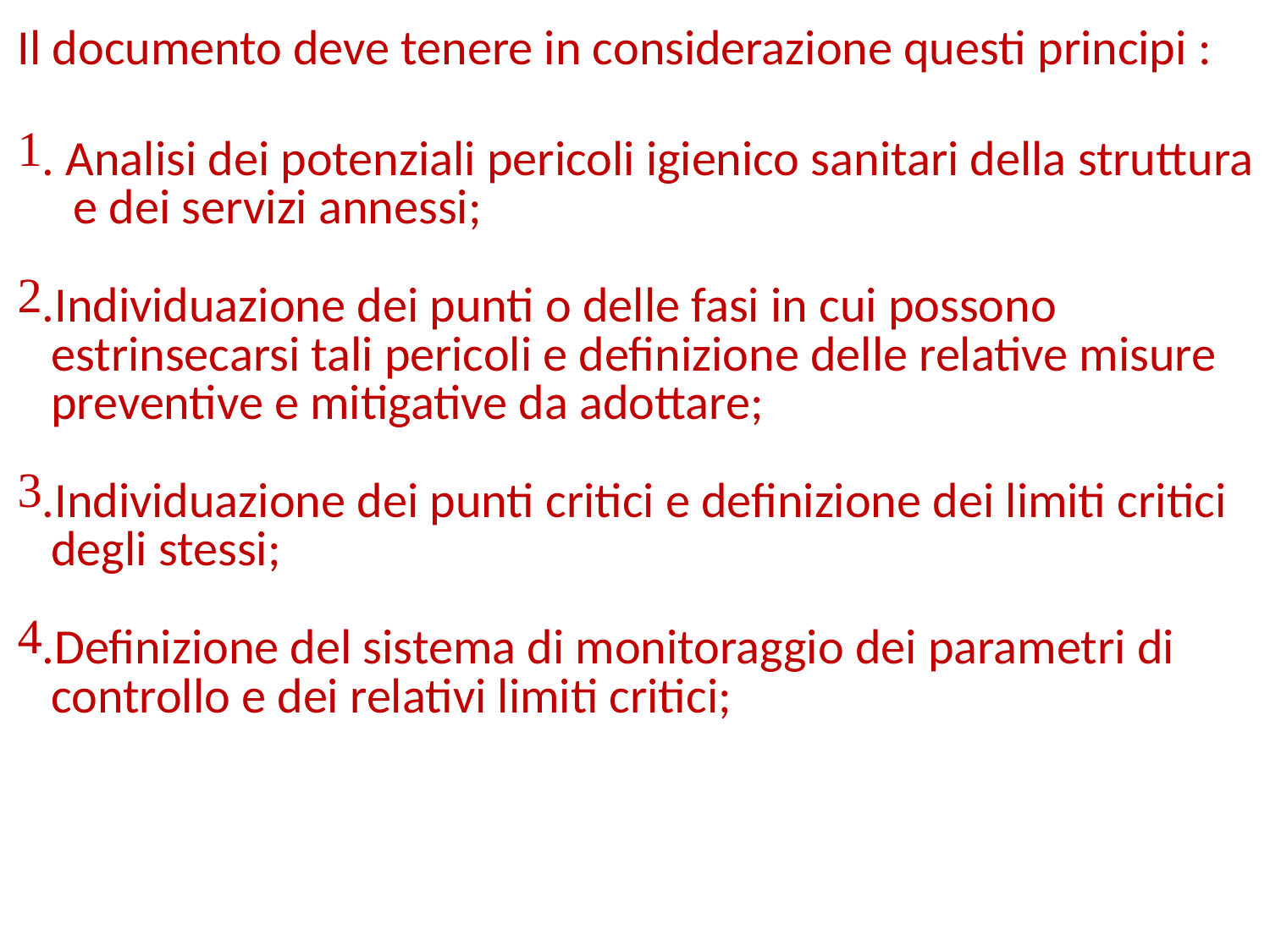

Il documento deve tenere in considerazione questi principi :

. Analisi dei potenziali pericoli igienico sanitari della struttura
     e dei servizi annessi;

.Individuazione dei punti o delle fasi in cui possono
   estrinsecarsi tali pericoli e definizione delle relative misure
   preventive e mitigative da adottare;

.Individuazione dei punti critici e definizione dei limiti critici
   degli stessi;

.Definizione del sistema di monitoraggio dei parametri di
   controllo e dei relativi limiti critici;